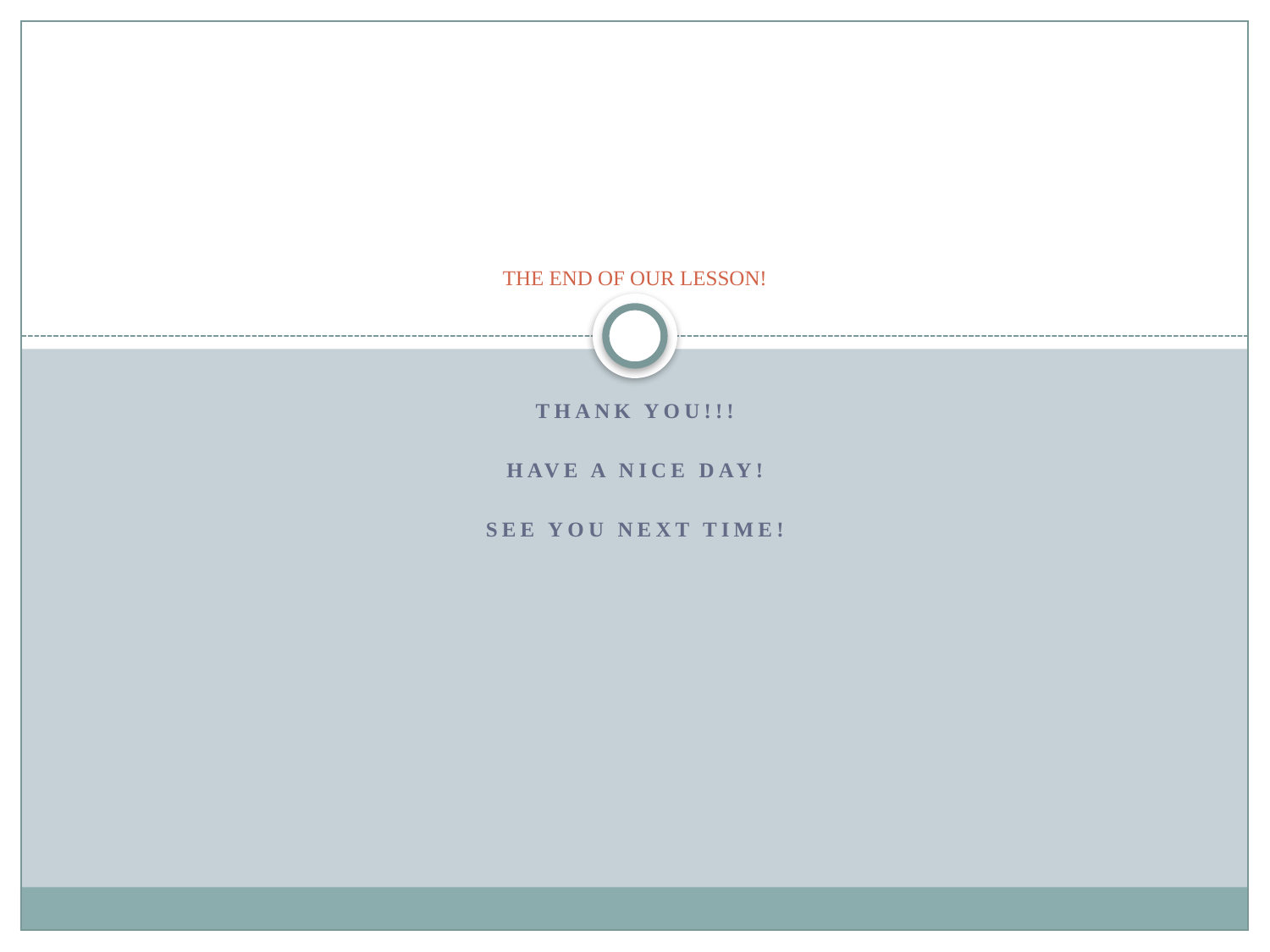

# THE END OF OUR LESSON!
Thank you!!!

Have a nice day!

See you next time!